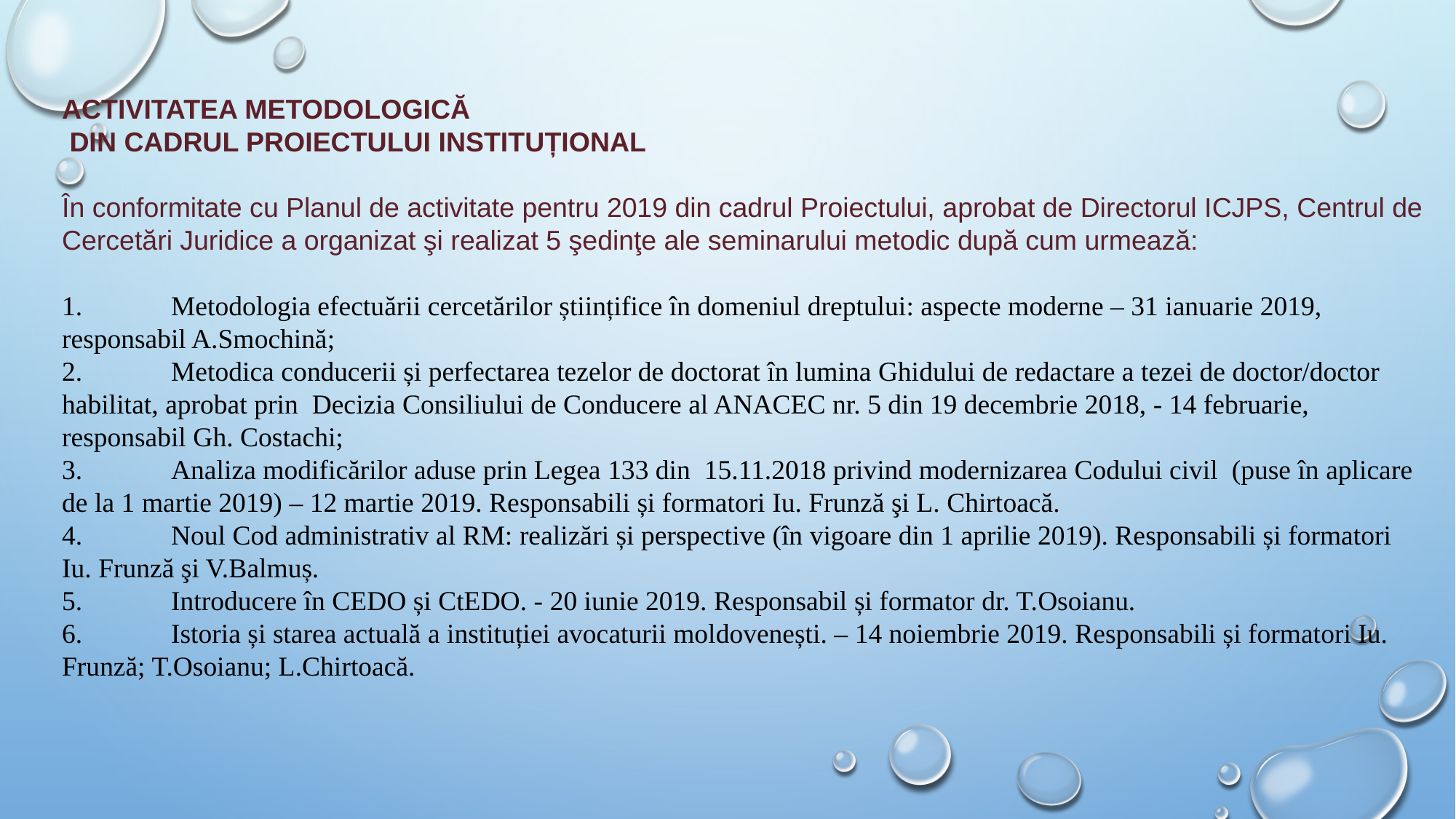

ACTIVITATEA METODOLOGICĂ
 DIN CADRUL PROIECTULUI INSTITUȚIONAL

În conformitate cu Planul de activitate pentru 2019 din cadrul Proiectului, aprobat de Directorul ICJPS, Centrul de Cercetări Juridice a organizat şi realizat 5 şedinţe ale seminarului metodic după cum urmează:

1.	Metodologia efectuării cercetărilor științifice în domeniul dreptului: aspecte moderne – 31 ianuarie 2019, responsabil A.Smochină;
2.	Metodica conducerii și perfectarea tezelor de doctorat în lumina Ghidului de redactare a tezei de doctor/doctor habilitat, aprobat prin  Decizia Consiliului de Conducere al ANACEC nr. 5 din 19 decembrie 2018, - 14 februarie, responsabil Gh. Costachi;
3.	Analiza modificărilor aduse prin Legea 133 din  15.11.2018 privind modernizarea Codului civil  (puse în aplicare de la 1 martie 2019) – 12 martie 2019. Responsabili și formatori Iu. Frunză şi L. Chirtoacă.
4.	Noul Cod administrativ al RM: realizări și perspective (în vigoare din 1 aprilie 2019). Responsabili și formatori Iu. Frunză şi V.Balmuș.
5.	Introducere în CEDO și CtEDO. - 20 iunie 2019. Responsabil și formator dr. T.Osoianu.
6.	Istoria și starea actuală a instituției avocaturii moldovenești. – 14 noiembrie 2019. Responsabili și formatori Iu. Frunză; T.Osoianu; L.Chirtoacă.